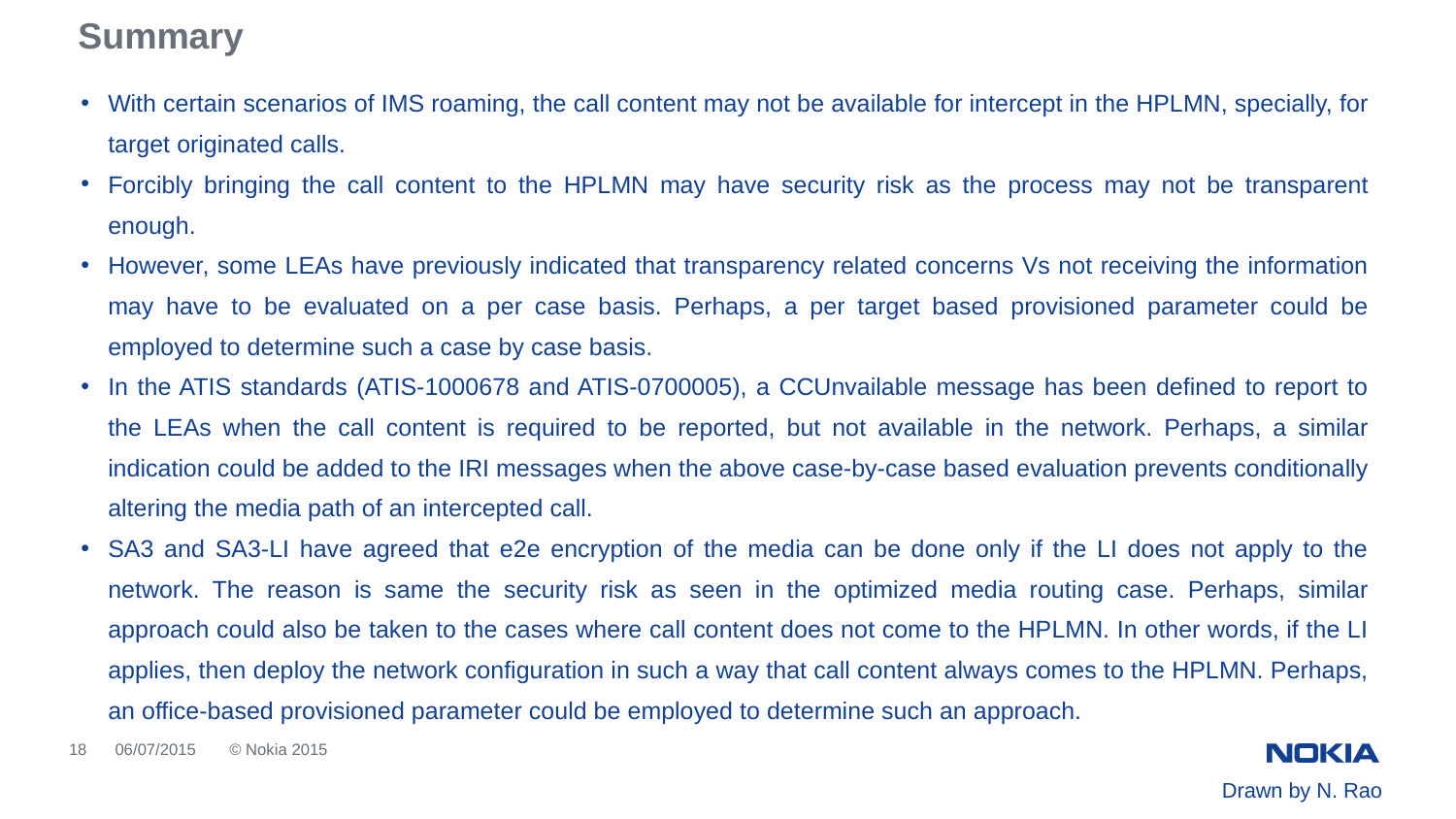

Summary

With certain scenarios of IMS roaming, the call content may not be available for intercept in the HPLMN, specially, for target originated calls.
Forcibly bringing the call content to the HPLMN may have security risk as the process may not be transparent enough.
However, some LEAs have previously indicated that transparency related concerns Vs not receiving the information may have to be evaluated on a per case basis. Perhaps, a per target based provisioned parameter could be employed to determine such a case by case basis.
In the ATIS standards (ATIS-1000678 and ATIS-0700005), a CCUnvailable message has been defined to report to the LEAs when the call content is required to be reported, but not available in the network. Perhaps, a similar indication could be added to the IRI messages when the above case-by-case based evaluation prevents conditionally altering the media path of an intercepted call.
SA3 and SA3-LI have agreed that e2e encryption of the media can be done only if the LI does not apply to the network. The reason is same the security risk as seen in the optimized media routing case. Perhaps, similar approach could also be taken to the cases where call content does not come to the HPLMN. In other words, if the LI applies, then deploy the network configuration in such a way that call content always comes to the HPLMN. Perhaps, an office-based provisioned parameter could be employed to determine such an approach.